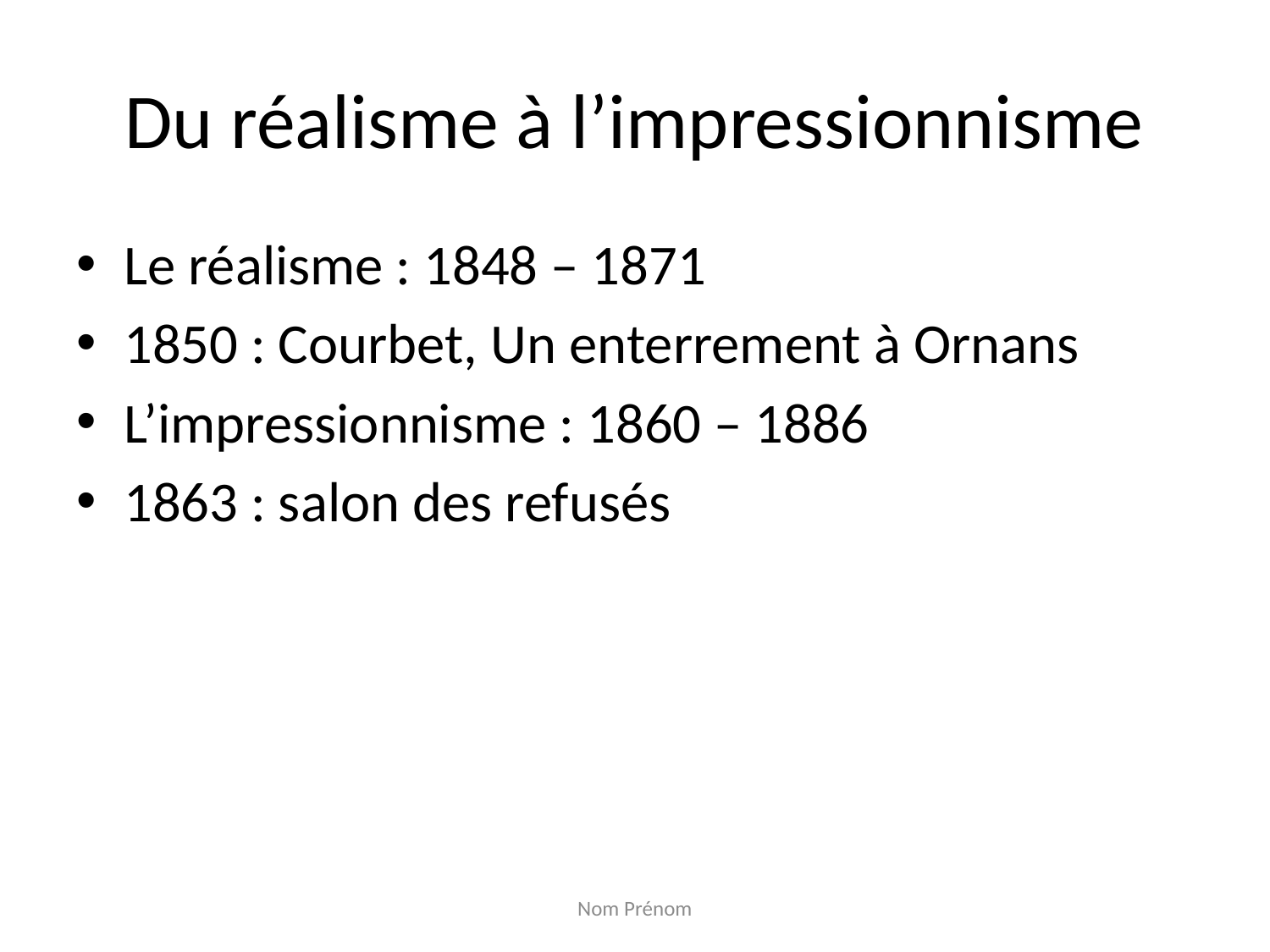

# Du réalisme à l’impressionnisme
Le réalisme : 1848 – 1871
1850 : Courbet, Un enterrement à Ornans
L’impressionnisme : 1860 – 1886
1863 : salon des refusés
Nom Prénom